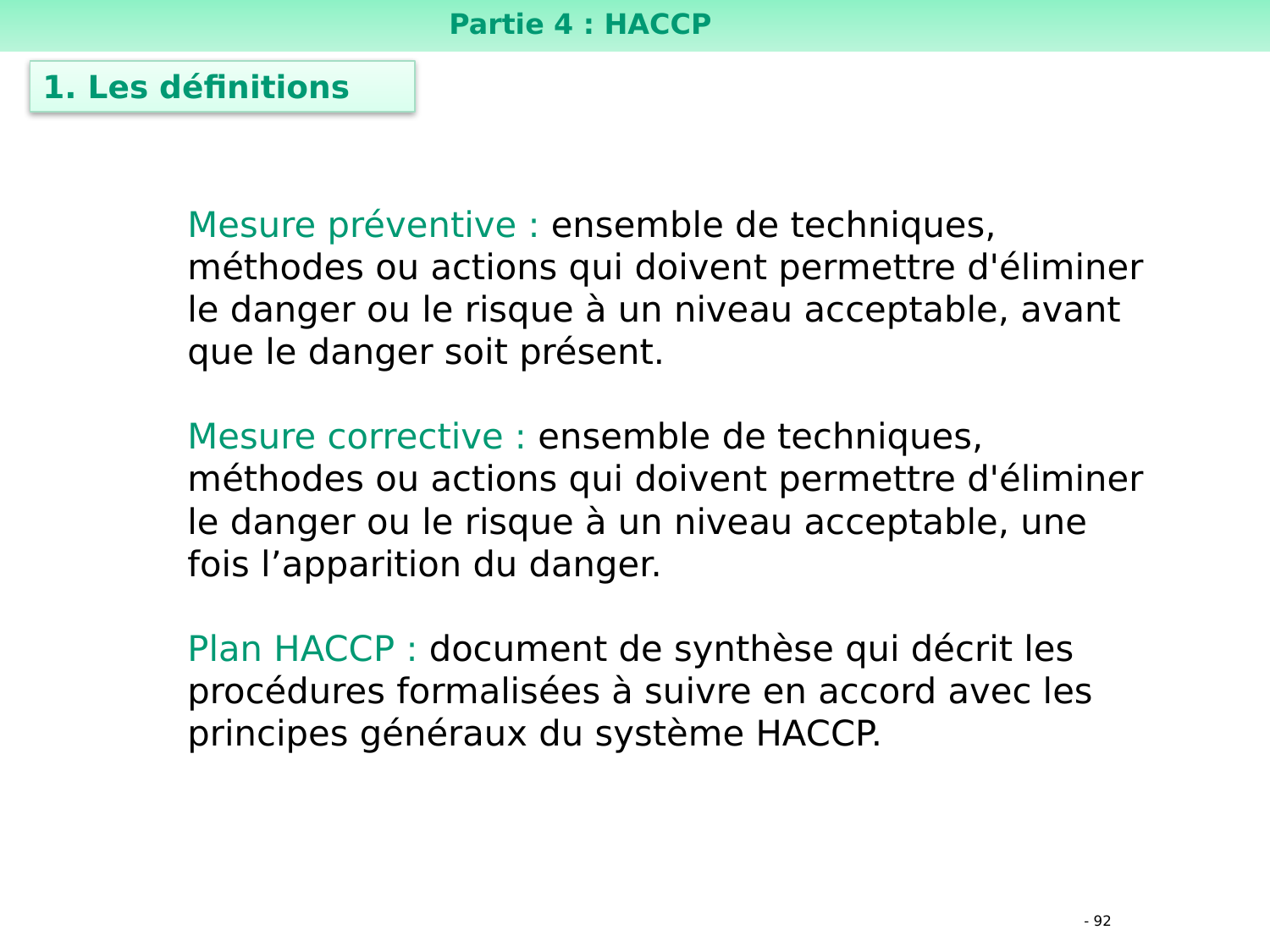

Partie 4 : HACCP
1. Les définitions
Mesure préventive : ensemble de techniques, méthodes ou actions qui doivent permettre d'éliminer le danger ou le risque à un niveau acceptable, avant que le danger soit présent.

Mesure corrective : ensemble de techniques, méthodes ou actions qui doivent permettre d'éliminer le danger ou le risque à un niveau acceptable, une fois l’apparition du danger.

Plan HACCP : document de synthèse qui décrit les procédures formalisées à suivre en accord avec les principes généraux du système HACCP.